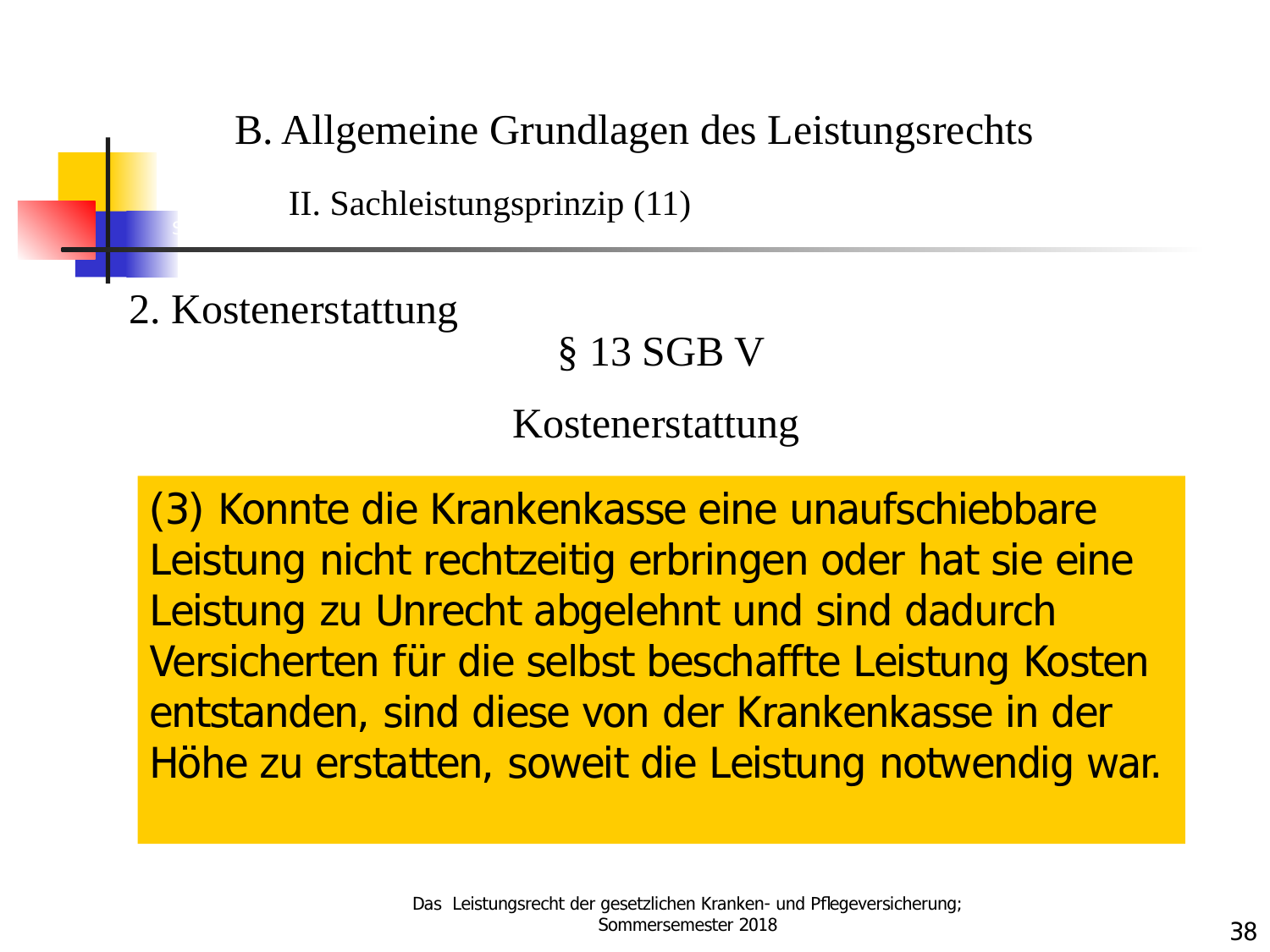

Sachleistung 11
B. Allgemeine Grundlagen des Leistungsrechts
	II. Sachleistungsprinzip (11)
2. Kostenerstattung
§ 13 SGB V
Kostenerstattung
(3) Konnte die Krankenkasse eine unaufschiebbare Leistung nicht rechtzeitig erbringen oder hat sie eine Leistung zu Unrecht abgelehnt und sind dadurch Versicherten für die selbst beschaffte Leistung Kosten entstanden, sind diese von der Krankenkasse in der Höhe zu erstatten, soweit die Leistung notwendig war.
Das  Leistungsrecht der gesetzlichen Kranken- und Pflegeversicherung; Sommersemester 2018
38